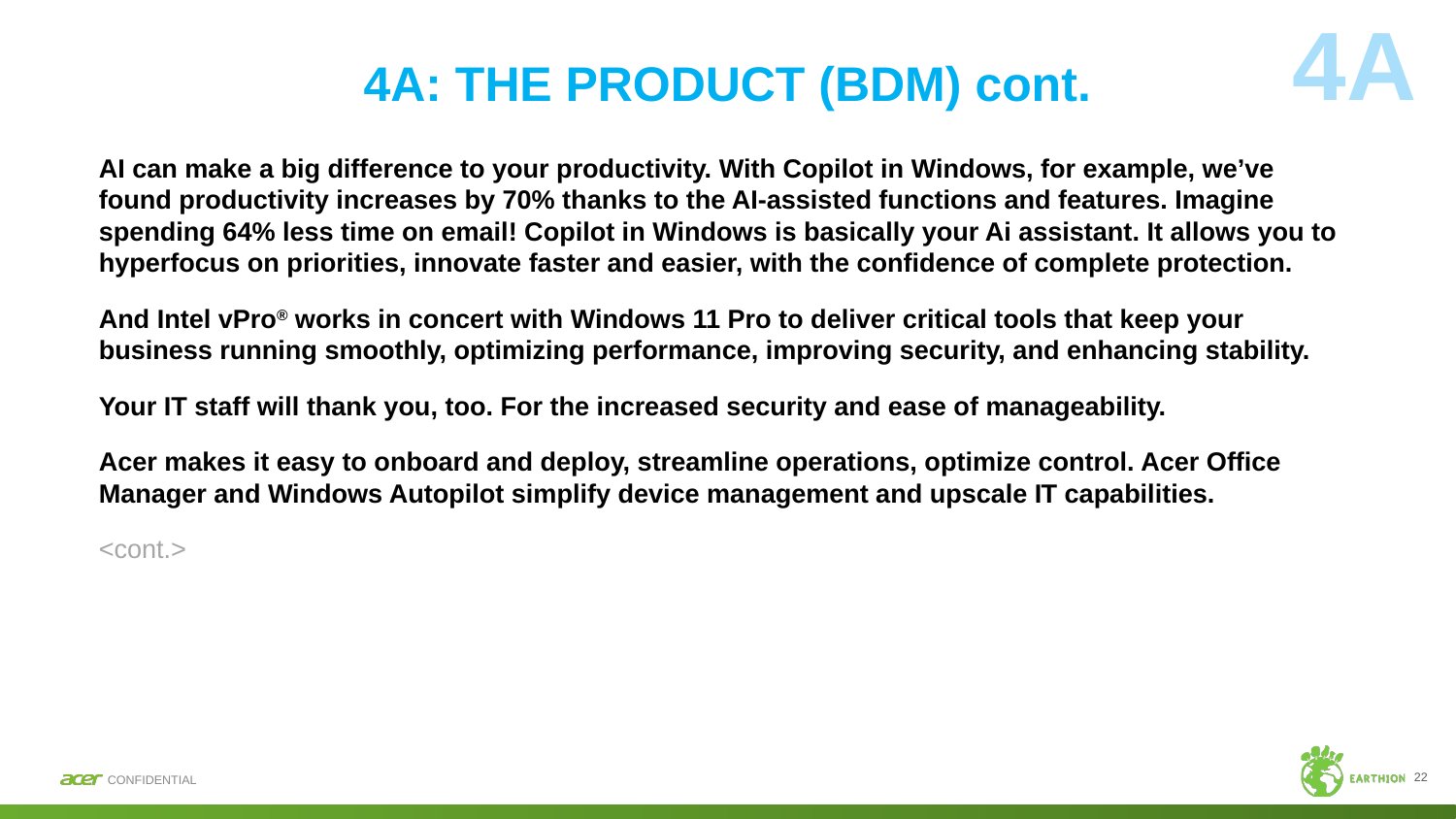

4A
# 4A: THE PRODUCT (BDM) cont.
AI can make a big difference to your productivity. With Copilot in Windows, for example, we’ve found productivity increases by 70% thanks to the AI-assisted functions and features. Imagine spending 64% less time on email! Copilot in Windows is basically your Ai assistant. It allows you to hyperfocus on priorities, innovate faster and easier, with the confidence of complete protection.
And Intel vPro® works in concert with Windows 11 Pro to deliver critical tools that keep your business running smoothly, optimizing performance, improving security, and enhancing stability.
Your IT staff will thank you, too. For the increased security and ease of manageability.
Acer makes it easy to onboard and deploy, streamline operations, optimize control. Acer Office Manager and Windows Autopilot simplify device management and upscale IT capabilities.
<cont.>
22